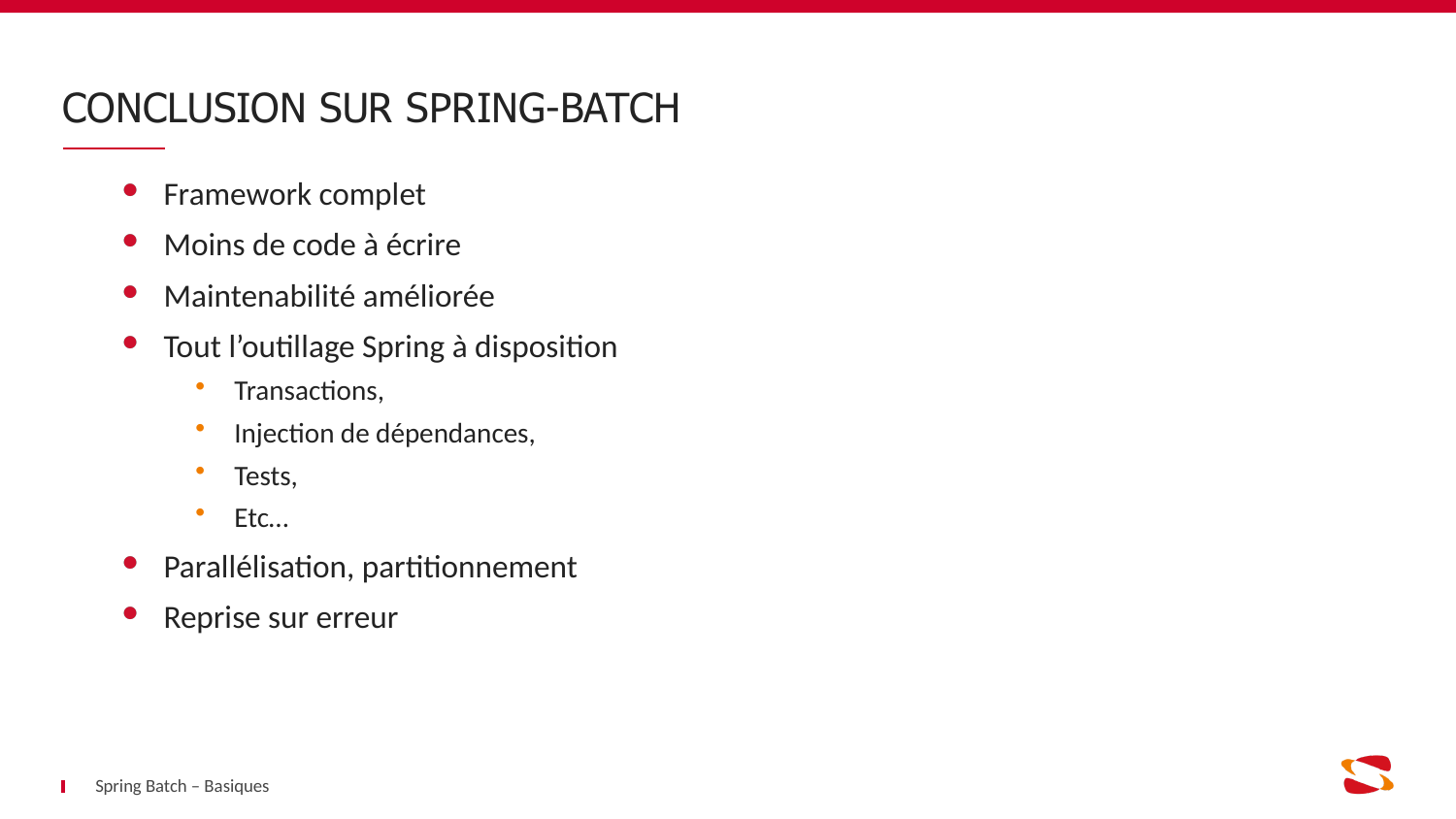

# Conclusion sur Spring-Batch

Framework complet
Moins de code à écrire
Maintenabilité améliorée
Tout l’outillage Spring à disposition
Transactions,
Injection de dépendances,
Tests,
Etc…
Parallélisation, partitionnement
Reprise sur erreur
Spring Batch – Basiques